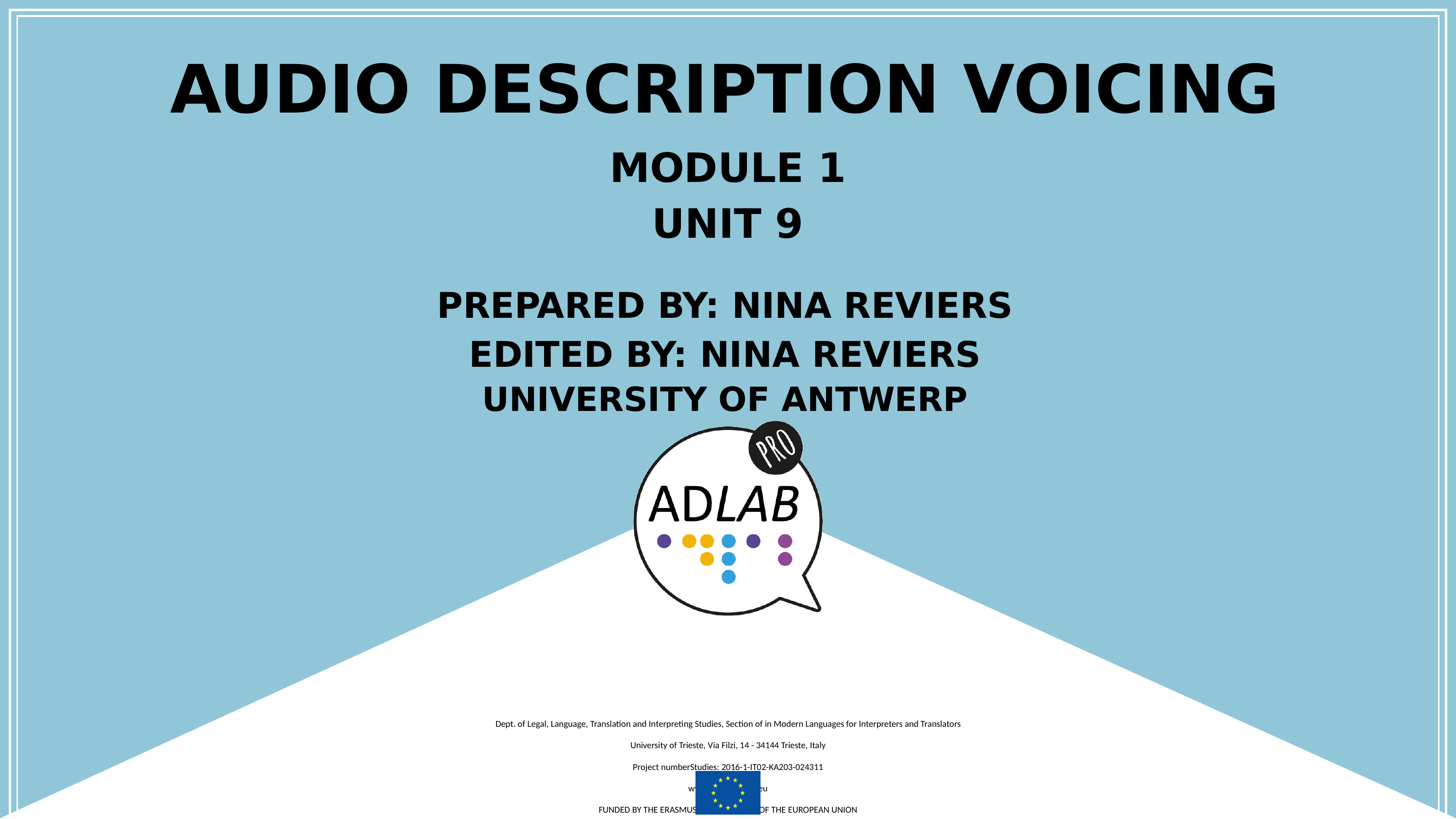

# AUDIO DESCRIPTION VOICING
MODULE 1
UNIT 9

PREPARED BY: NINA REVIERS
EDITED BY: NINA REVIERS

UNIVERSITY OF ANTWERP